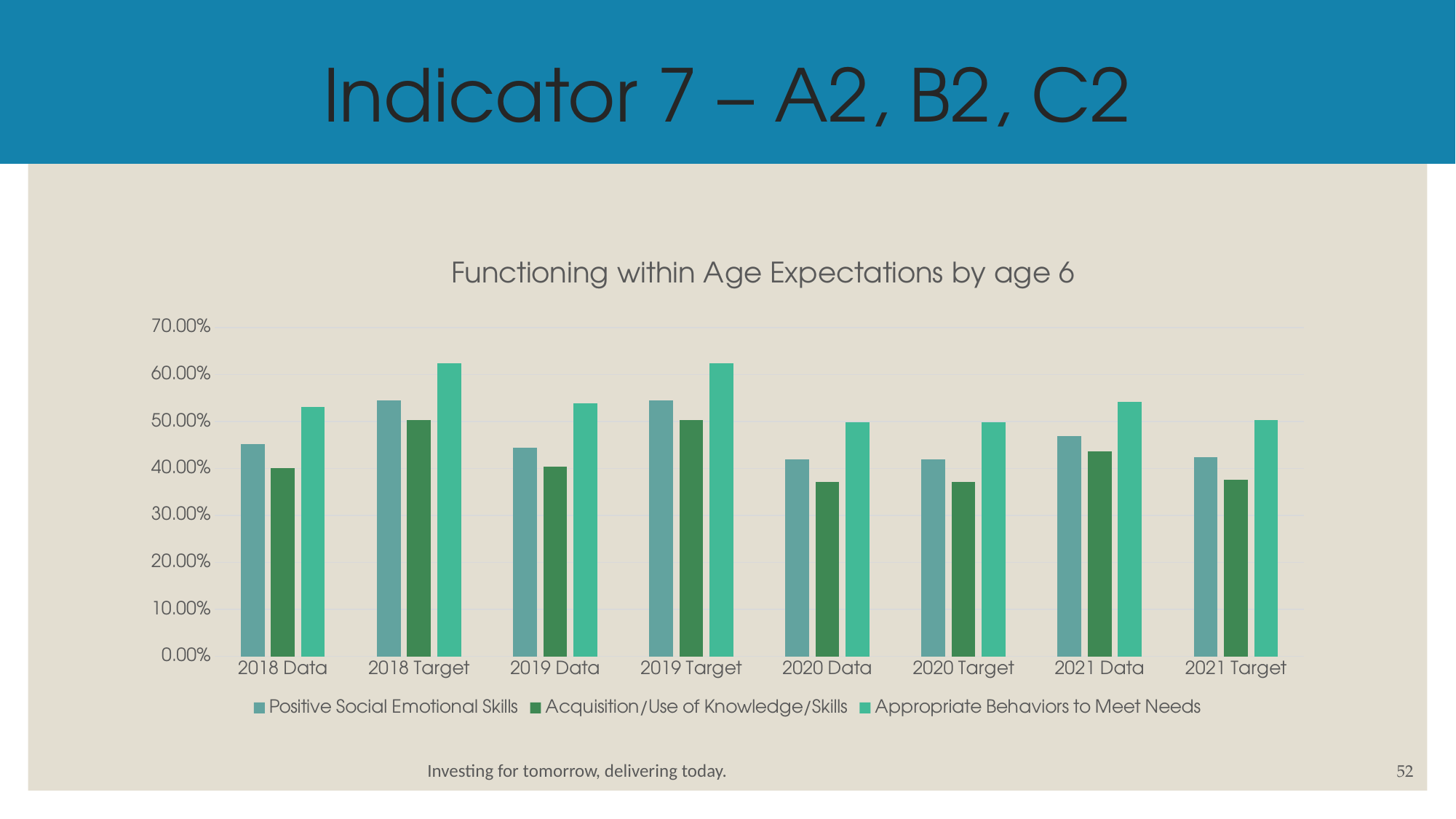

# Indicator 7 – A2, B2, C2

### Chart: Functioning within Age Expectations by age 6

| Category | Positive Social Emotional Skills | Acquisition/Use of Knowledge/Skills | Appropriate Behaviors to Meet Needs |
|---|---|---|---|
| 2018 Data | 0.4517 | 0.4001 | 0.5304 |
| 2018 Target | 0.545 | 0.5035 | 0.6235 |
| 2019 Data | 0.4434 | 0.403 | 0.5378 |
| 2019 Target | 0.545 | 0.5035 | 0.6235 |
| 2020 Data | 0.4192 | 0.3709 | 0.4976 |
| 2020 Target | 0.4192 | 0.3709 | 0.4976 |
| 2021 Data | 0.4695 | 0.4364 | 0.5423 |
| 2021 Target | 0.4242 | 0.3759 | 0.5026 |
Investing for tomorrow, delivering today.
52